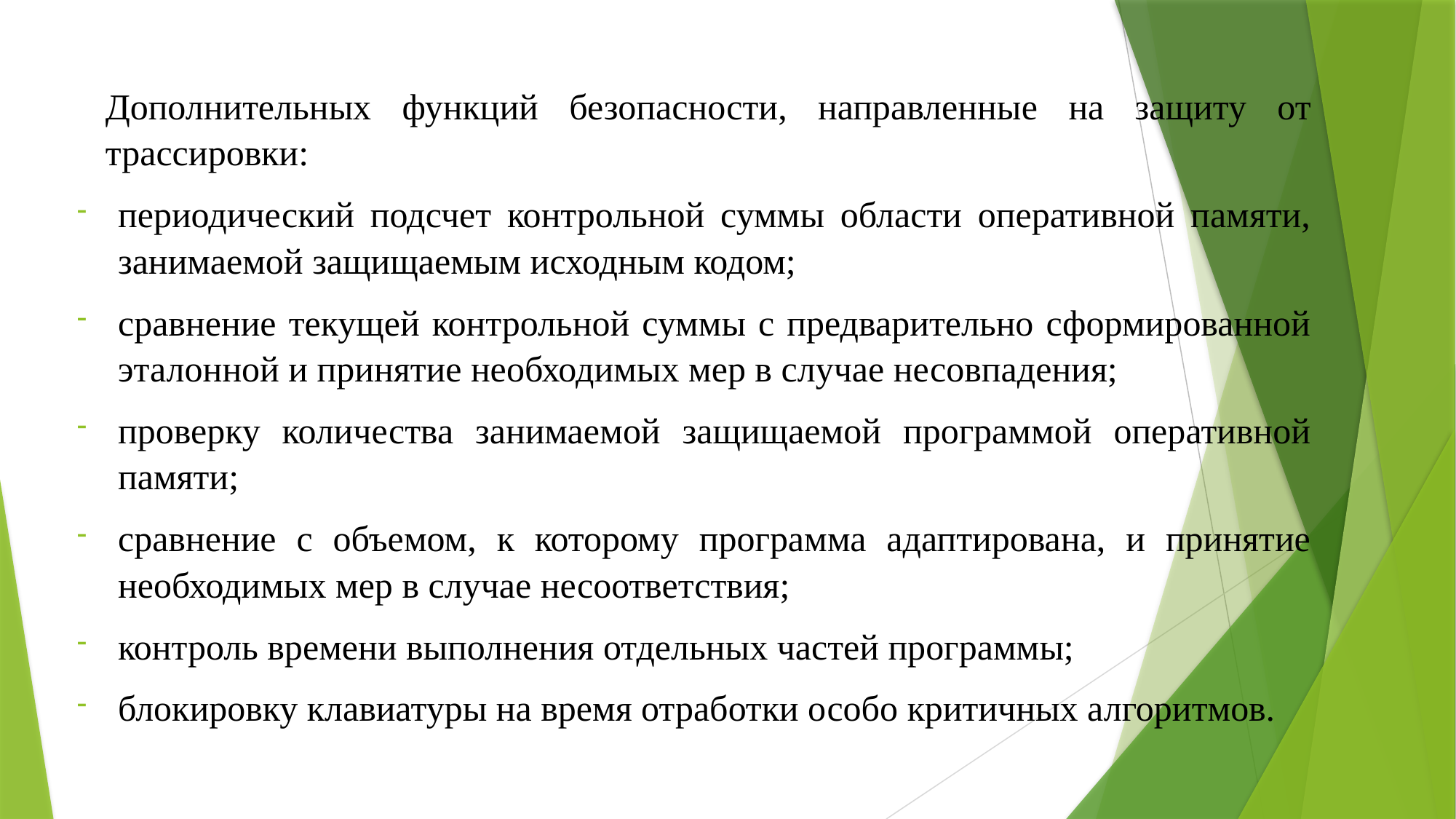

Дополнительных функций безопасности, направленныe на защиту от трассировки:
периодический подсчет контрольной суммы области оперативной памяти, занимаемой защищаемым исходным кодом;
сравнение текущей контрольной суммы с предварительно сформированной эталонной и принятие необходимых мер в случае несовпадения;
проверку количества занимаемой защищаемой программой оперативной памяти;
сравнение с объемом, к которому программа адаптирована, и принятие необходимых мер в случае несоответствия;
контроль времени выполнения отдельных частей программы;
блокировку клавиатуры на время отработки особо критичных алгоритмов.